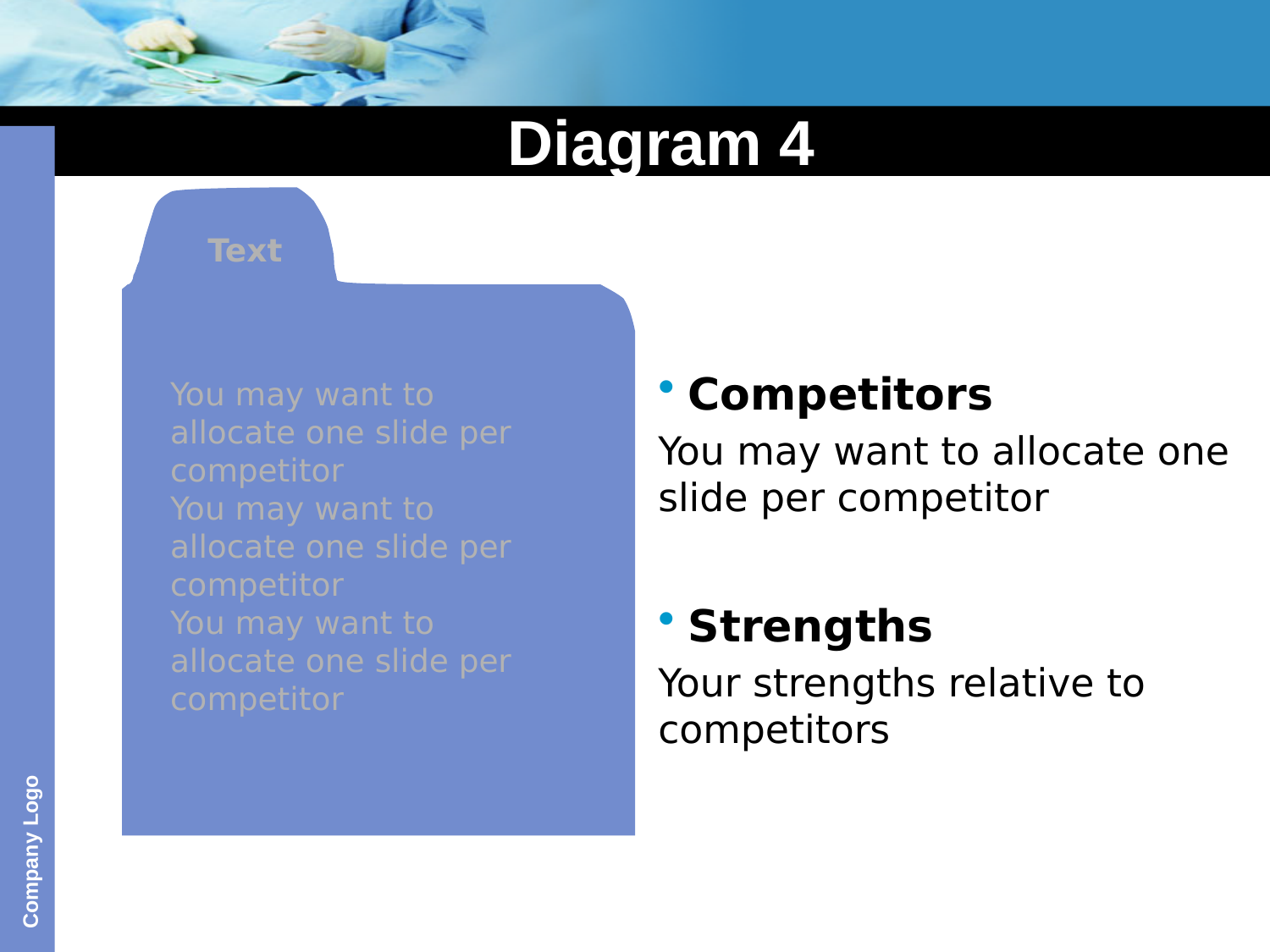

# Diagram 4

Text
Competitors
You may want to allocate one slide per competitor

Strengths
Your strengths relative to competitors

You may want to allocate one slide per competitor
You may want to allocate one slide per competitor
You may want to allocate one slide per competitor